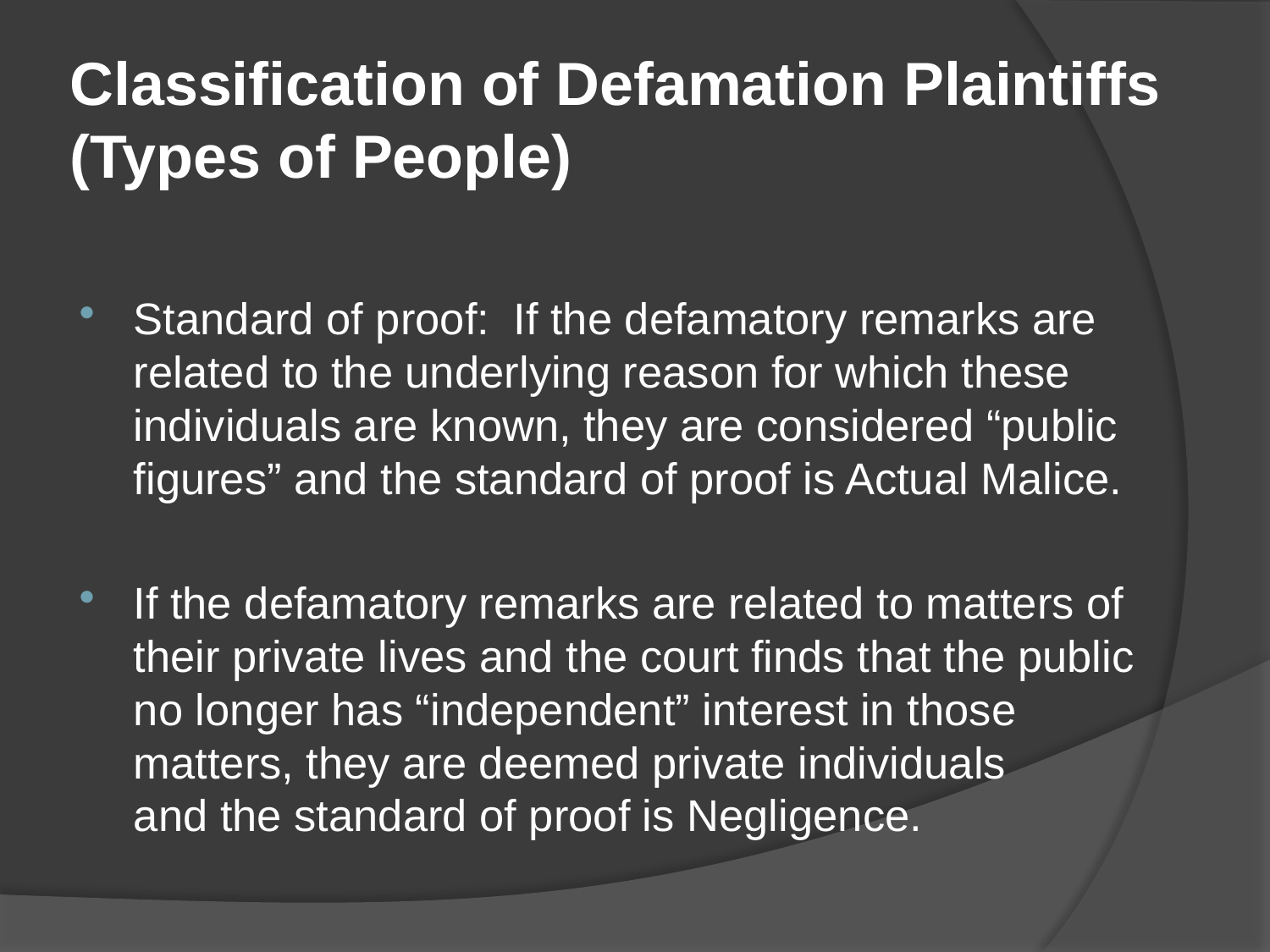

# Classification of Defamation Plaintiffs (Types of People)

Standard of proof:  If the defamatory remarks are related to the underlying reason for which these individuals are known, they are considered “public figures” and the standard of proof is Actual Malice.

If the defamatory remarks are related to matters of their private lives and the court finds that the public no longer has “independent” interest in those matters, they are deemed private individuals and the standard of proof is Negligence.